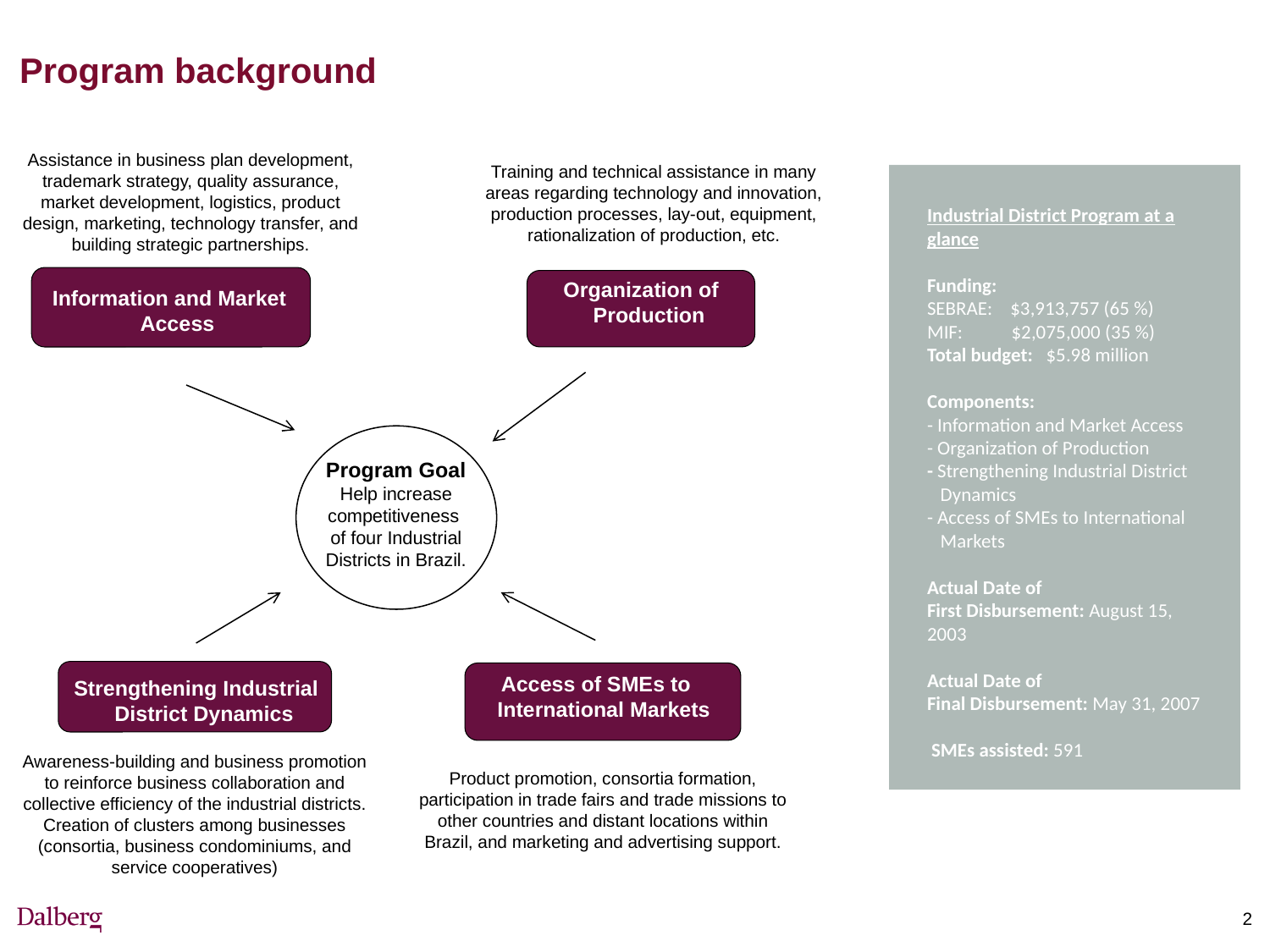

# Program background
Assistance in business plan development, trademark strategy, quality assurance, market development, logistics, product design, marketing, technology transfer, and building strategic partnerships.
Training and technical assistance in many areas regarding technology and innovation, production processes, lay-out, equipment, rationalization of production, etc.
Industrial District Program at a glance

Funding:
SEBRAE:    $3,913,757 (65 %)
MIF:           $2,075,000 (35 %)
Total budget:   $5.98 million

Components:
- Information and Market Access
- Organization of Production
- Strengthening Industrial District
   Dynamics
- Access of SMEs to International
   Markets

Actual Date of
First Disbursement: August 15, 2003

Actual Date of
Final Disbursement: May 31, 2007

 SMEs assisted: 591

Organization of Production

Information and Market Access

Program Goal
Help increase competitiveness
of four Industrial Districts in Brazil.

Access of SMEs to International Markets
Strengthening Industrial District Dynamics
Awareness-building and business promotion to reinforce business collaboration and collective efficiency of the industrial districts. Creation of clusters among businesses (consortia, business condominiums, and service cooperatives)
Product promotion, consortia formation, participation in trade fairs and trade missions to other countries and distant locations within Brazil, and marketing and advertising support.
2